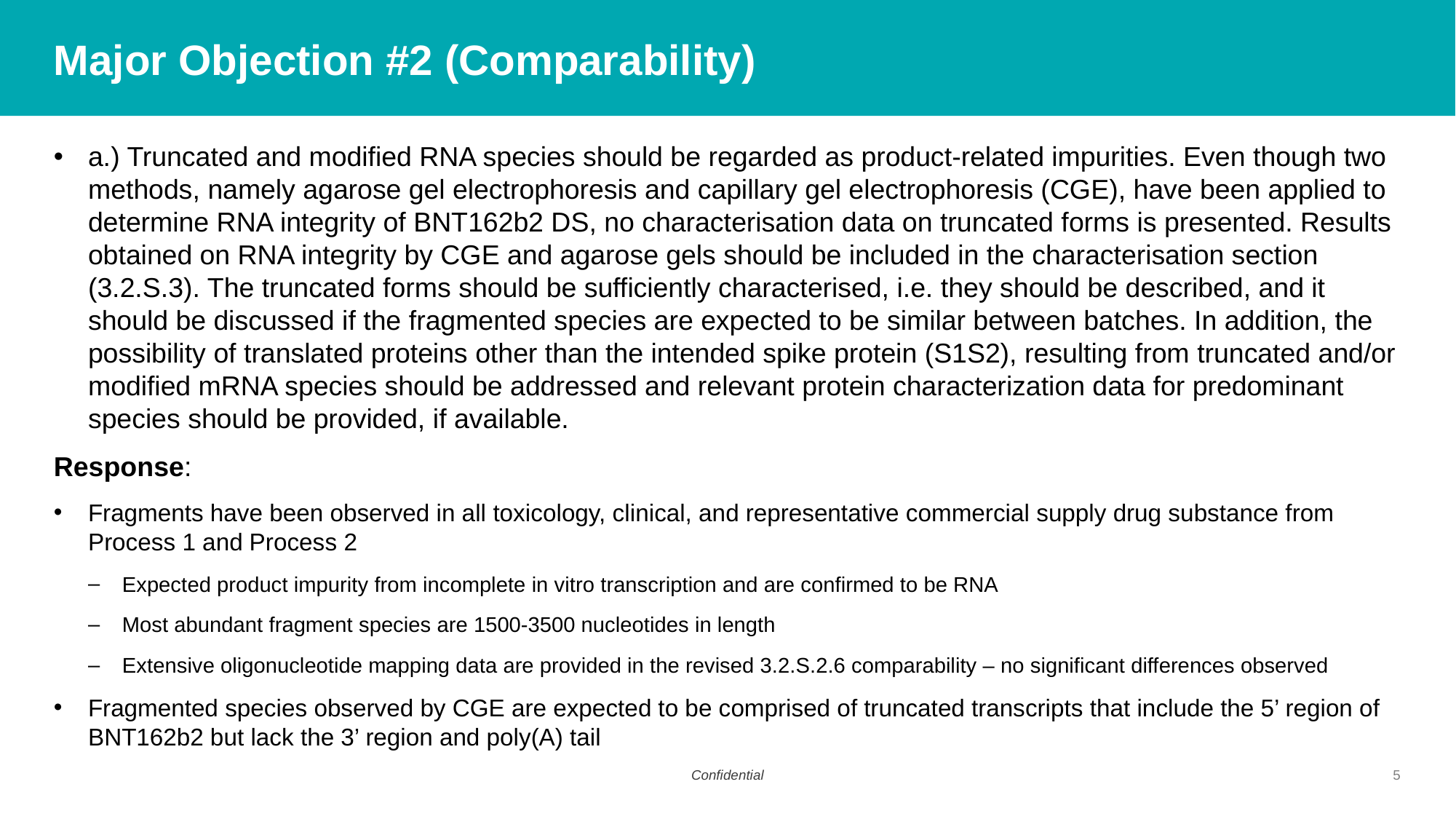

# Major Objection #2 (Comparability)
a.) Truncated and modified RNA species should be regarded as product-related impurities. Even though two methods, namely agarose gel electrophoresis and capillary gel electrophoresis (CGE), have been applied to determine RNA integrity of BNT162b2 DS, no characterisation data on truncated forms is presented. Results obtained on RNA integrity by CGE and agarose gels should be included in the characterisation section (3.2.S.3). The truncated forms should be sufficiently characterised, i.e. they should be described, and it should be discussed if the fragmented species are expected to be similar between batches. In addition, the possibility of translated proteins other than the intended spike protein (S1S2), resulting from truncated and/or modified mRNA species should be addressed and relevant protein characterization data for predominant species should be provided, if available.
Response:
Fragments have been observed in all toxicology, clinical, and representative commercial supply drug substance from Process 1 and Process 2
Expected product impurity from incomplete in vitro transcription and are confirmed to be RNA
Most abundant fragment species are 1500-3500 nucleotides in length
Extensive oligonucleotide mapping data are provided in the revised 3.2.S.2.6 comparability – no significant differences observed
Fragmented species observed by CGE are expected to be comprised of truncated transcripts that include the 5’ region of BNT162b2 but lack the 3’ region and poly(A) tail